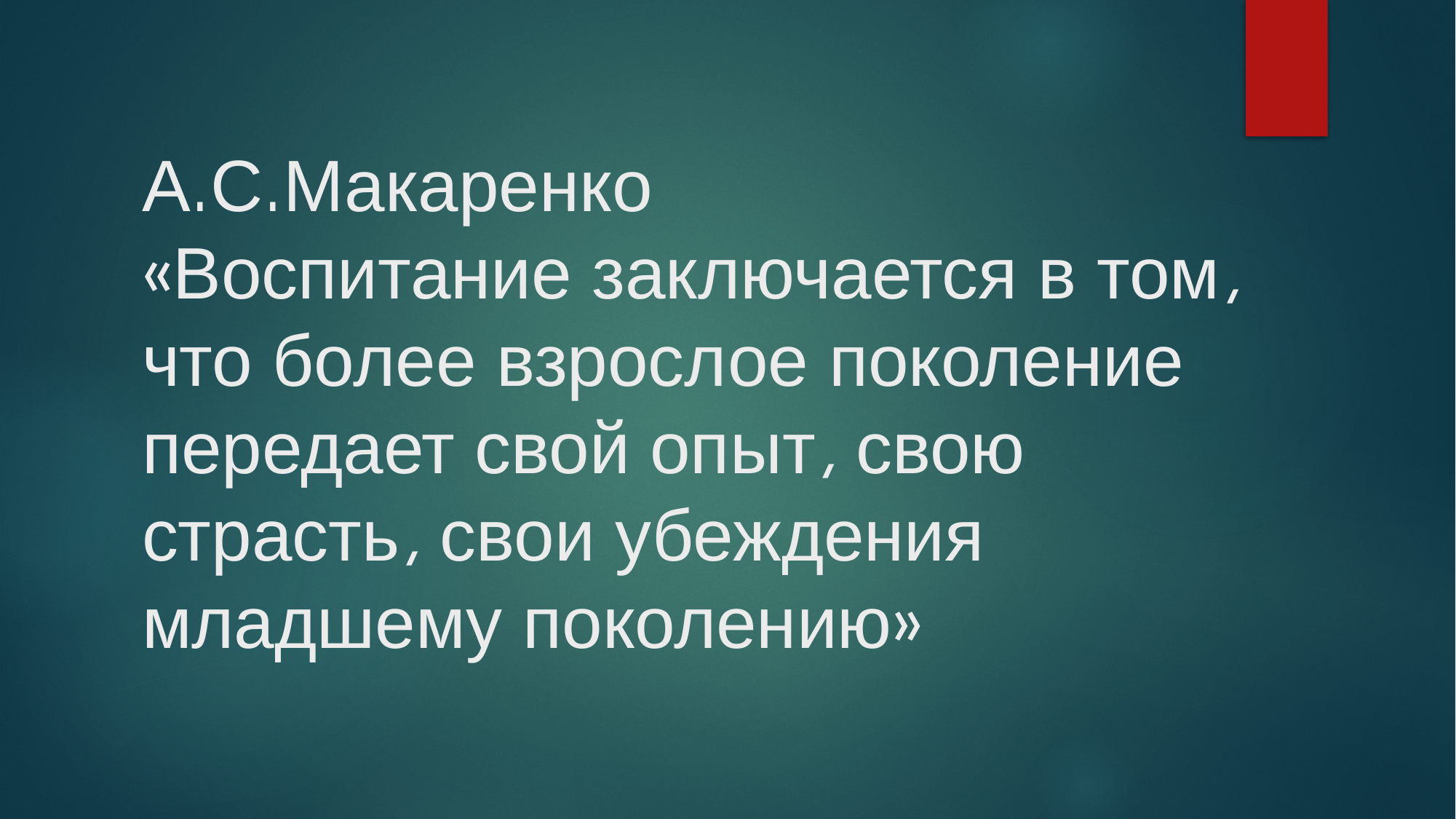

# А.С.Макаренко «Воспитание заключается в том, что более взрослое поколение передает свой опыт, свою страсть, свои убеждения младшему поколению»